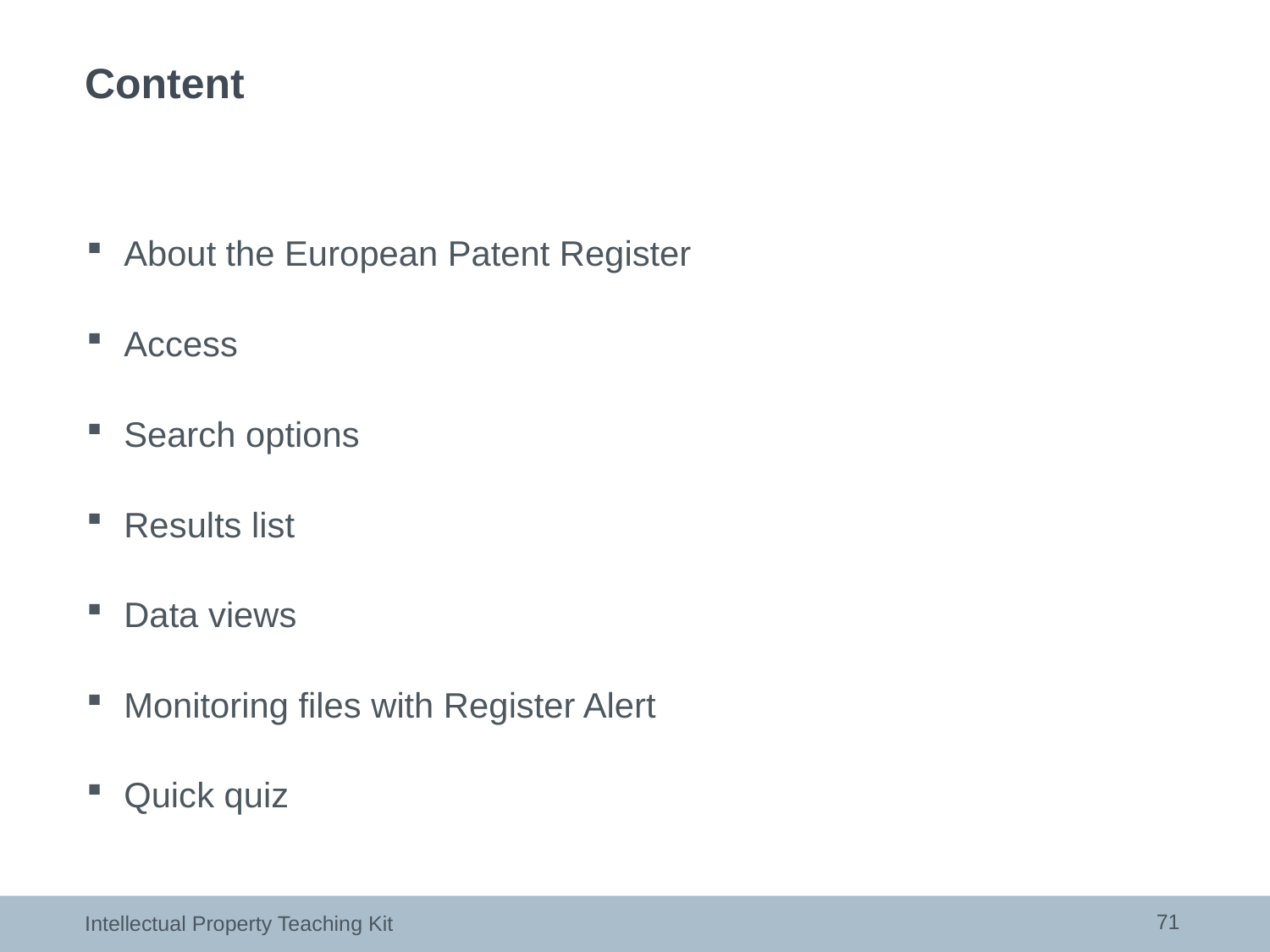

# Content
About the European Patent Register

Access

Search options

Results list

Data views

Monitoring files with Register Alert

Quick quiz

71
Intellectual Property Teaching Kit